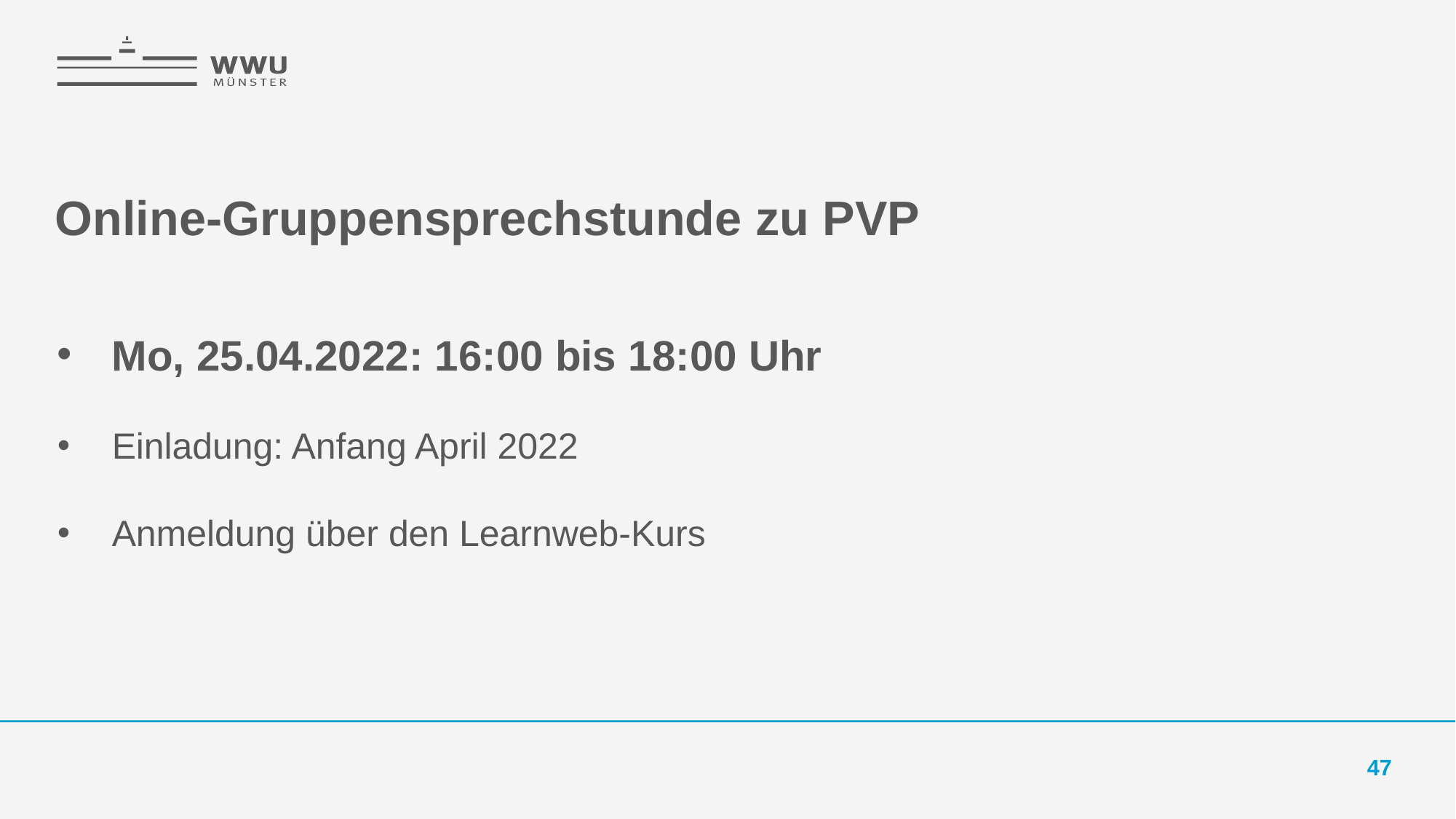

# Online-Gruppensprechstunde zu PVP
Mo, 25.04.2022: 16:00 bis 18:00 Uhr
Einladung: Anfang April 2022

Anmeldung über den Learnweb-Kurs

47